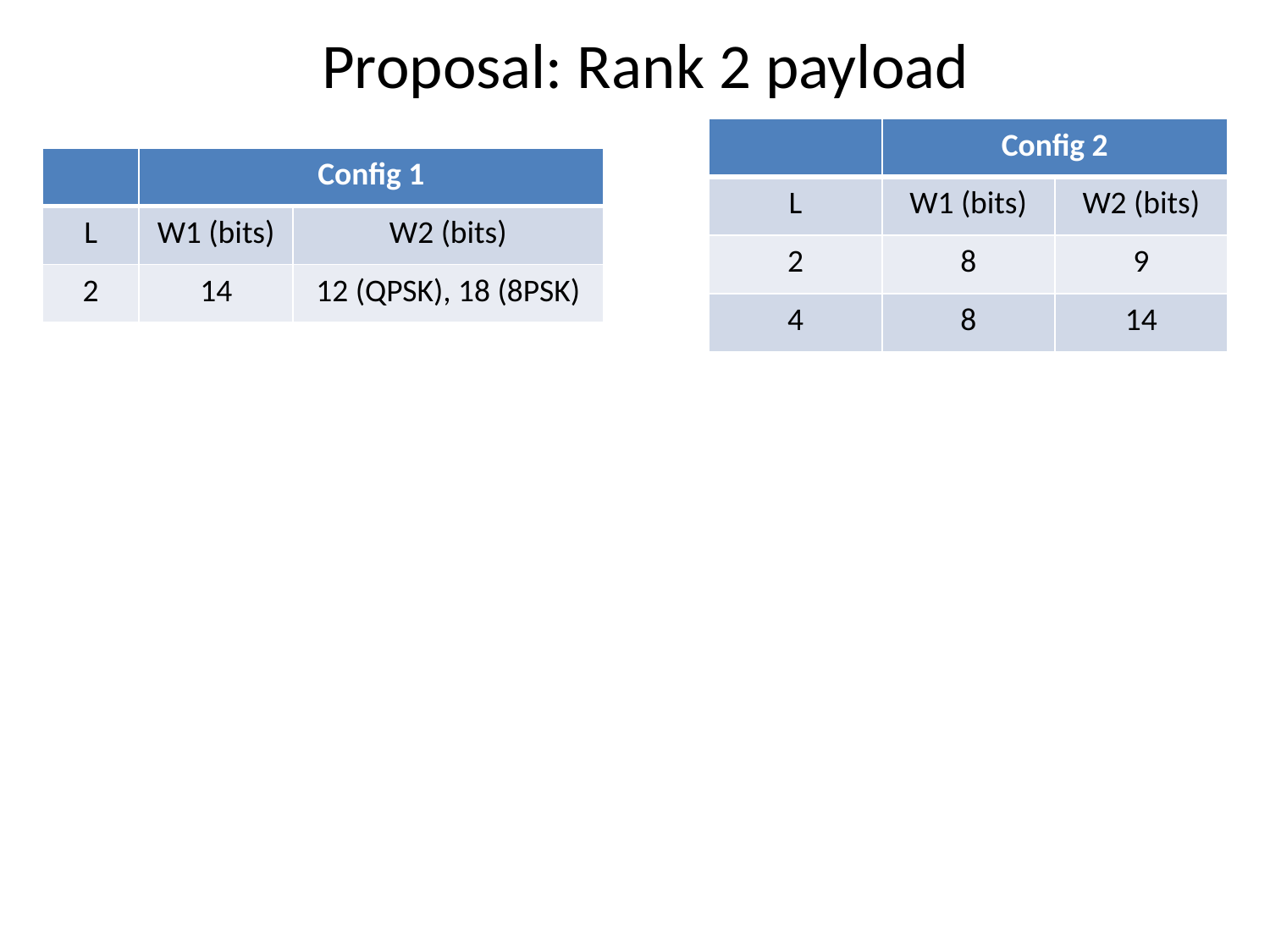

# Proposal: Rank 2 payload
|  | Config 2 |  |
| --- | --- | --- |
| L | W1 (bits) | W2 (bits) |
| 2 | 8 | 9 |
| 4 | 8 | 14 |
|  | Config 1 |  |
| --- | --- | --- |
| L | W1 (bits) | W2 (bits) |
| 2 | 14 | 12 (QPSK), 18 (8PSK) |